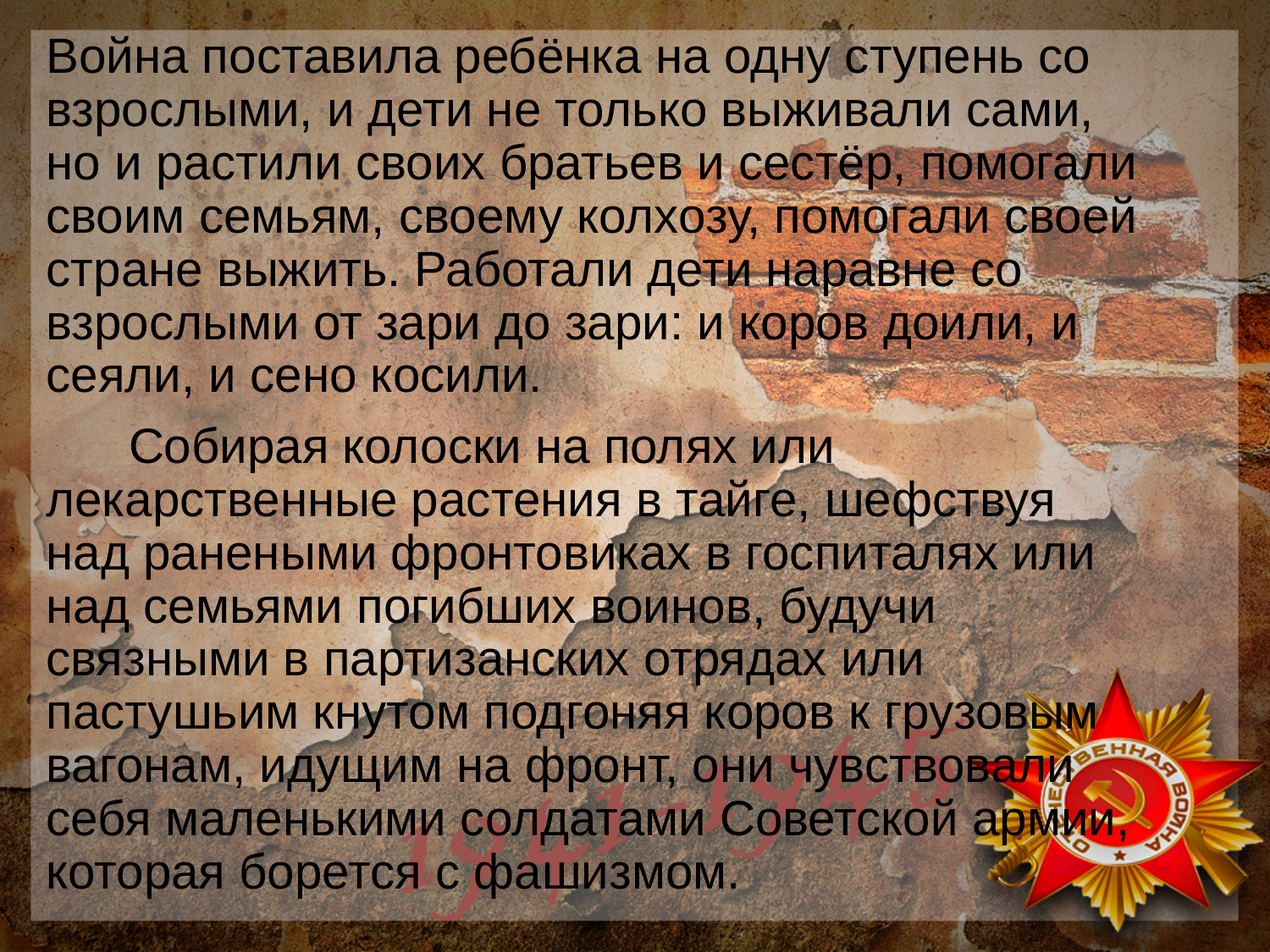

Война поставила ребёнка на одну ступень со взрослыми, и дети не только выживали сами, но и растили своих братьев и сестёр, помогали своим семьям, своему колхозу, помогали своей стране выжить. Работали дети наравне со взрослыми от зари до зари: и коров доили, и сеяли, и сено косили.
      Собирая колоски на полях или лекарственные растения в тайге, шефствуя над ранеными фронтовиках в госпиталях или над семьями погибших воинов, будучи связными в партизанских отрядах или пастушьим кнутом подгоняя коров к грузовым вагонам, идущим на фронт, они чувствовали себя маленькими солдатами Советской армии, которая борется с фашизмом.